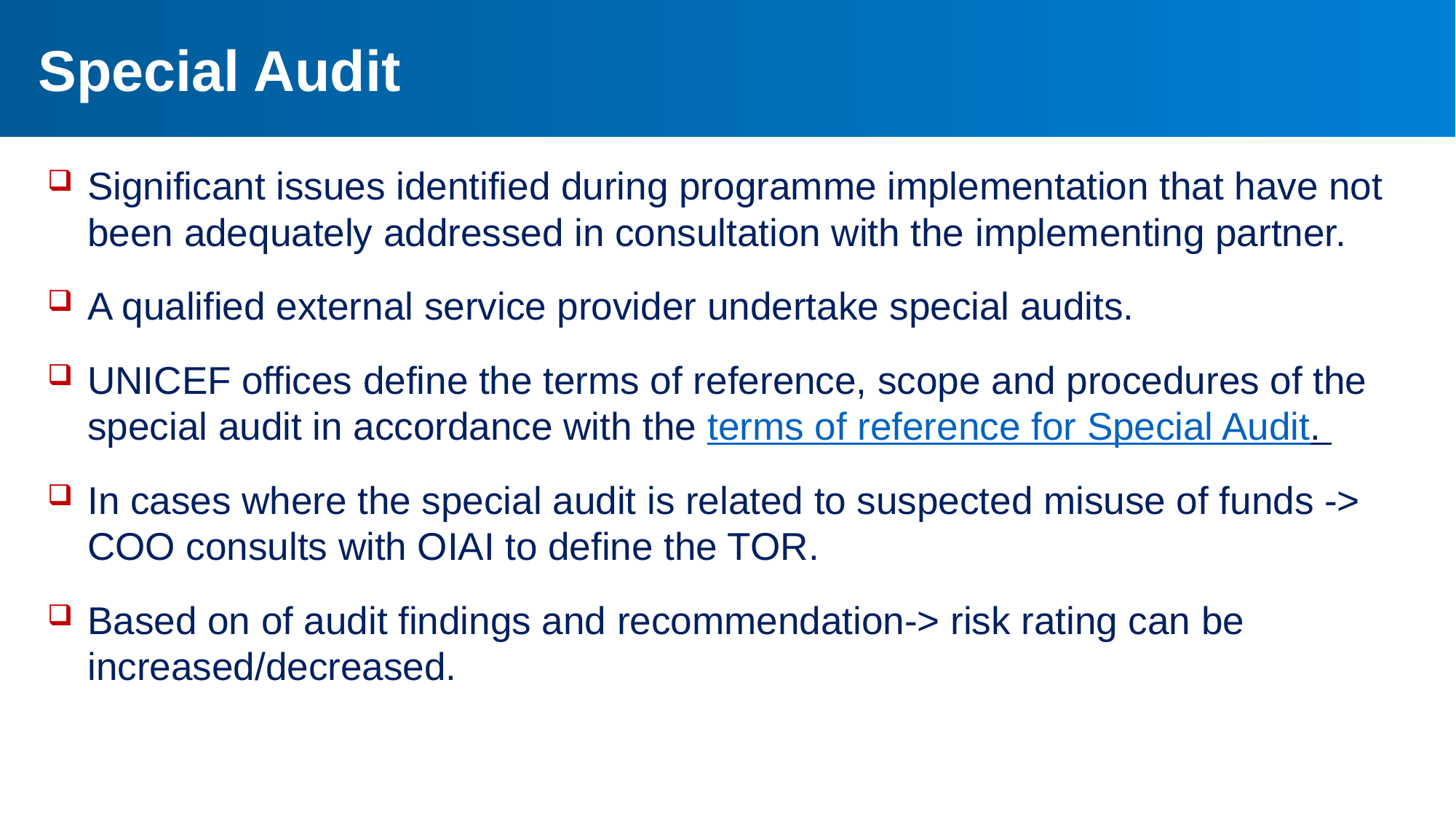

# Special Audit
Significant issues identified during programme implementation that have not been adequately addressed in consultation with the implementing partner.
A qualified external service provider undertake special audits.
UNICEF offices define the terms of reference, scope and procedures of the special audit in accordance with the terms of reference for Special Audit.
In cases where the special audit is related to suspected misuse of funds -> COO consults with OIAI to define the TOR.
Based on of audit findings and recommendation-> risk rating can be increased/decreased.